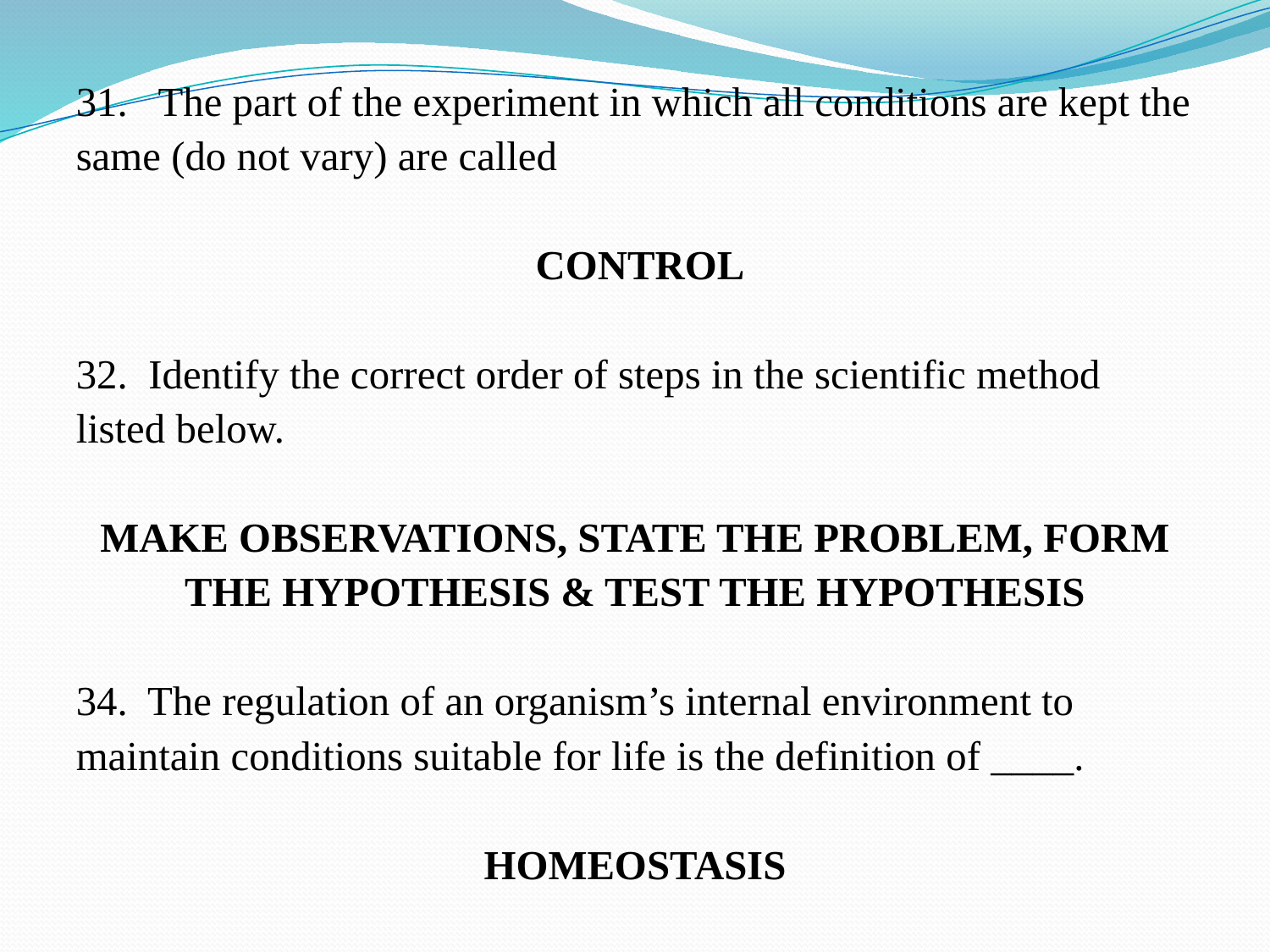

31.   The part of the experiment in which all conditions are kept the same (do not vary) are called

 CONTROL

32.  Identify the correct order of steps in the scientific method listed below.

MAKE OBSERVATIONS, STATE THE PROBLEM, FORM THE HYPOTHESIS & TEST THE HYPOTHESIS

34.  The regulation of an organism’s internal environment to
maintain conditions suitable for life is the definition of ____.

HOMEOSTASIS